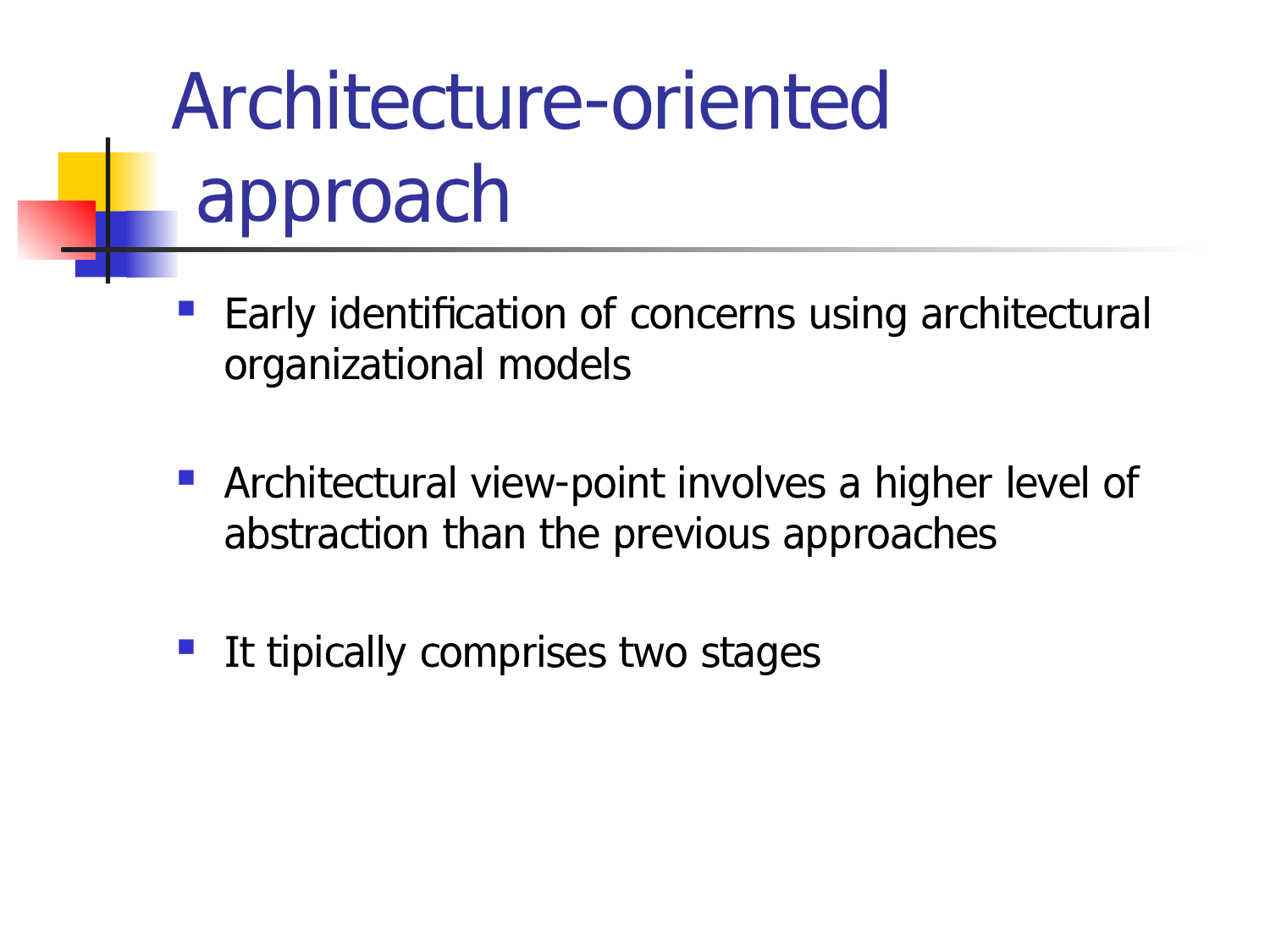

# Architecture-oriented               approach
Early identification of concerns using architectural organizational models

Architectural view-point involves a higher level of abstraction than the previous approaches

It tipically comprises two stages